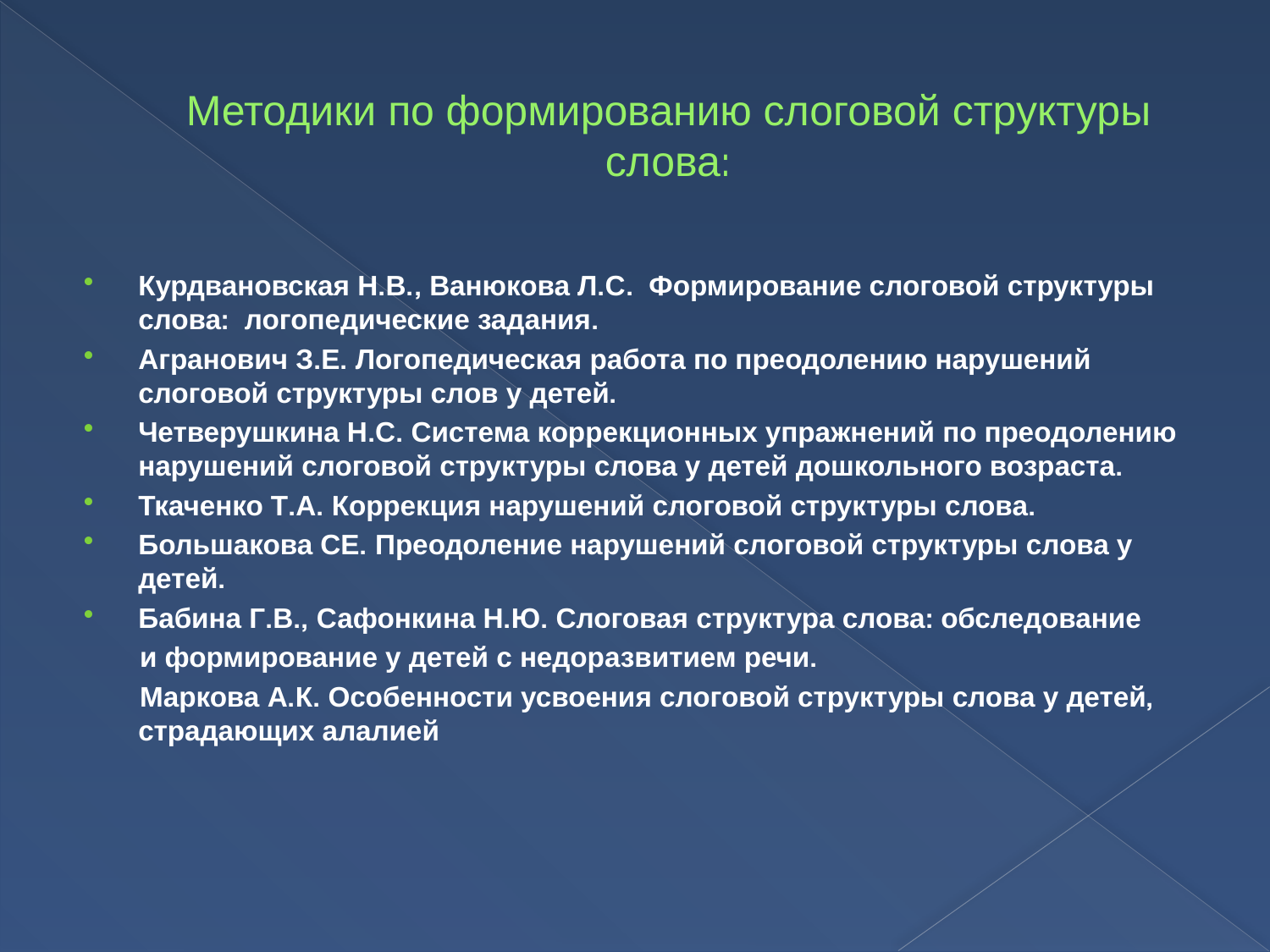

# Методики по формированию слоговой структуры слова:
Курдвановская Н.В., Ванюкова Л.С.  Формирование слоговой структуры слова:  логопедические задания.
Агранович З.Е. Логопедическая работа по преодолению нарушений слоговой структуры слов у детей.
Четверушкина Н.С. Система коррекционных упражнений по преодолению нарушений слоговой структуры слова у детей дошкольного возраста.
Ткаченко Т.А. Коррекция нарушений слоговой структуры слова.
Большакова СЕ. Преодоление нарушений слоговой структуры слова у детей.
Бабина Г.В., Сафонкина Н.Ю. Слоговая структура слова: обследование
       и формирование у детей с недоразвитием речи.
       Маркова А.К. Особенности усвоения слоговой структуры слова у детей, страдающих алалией